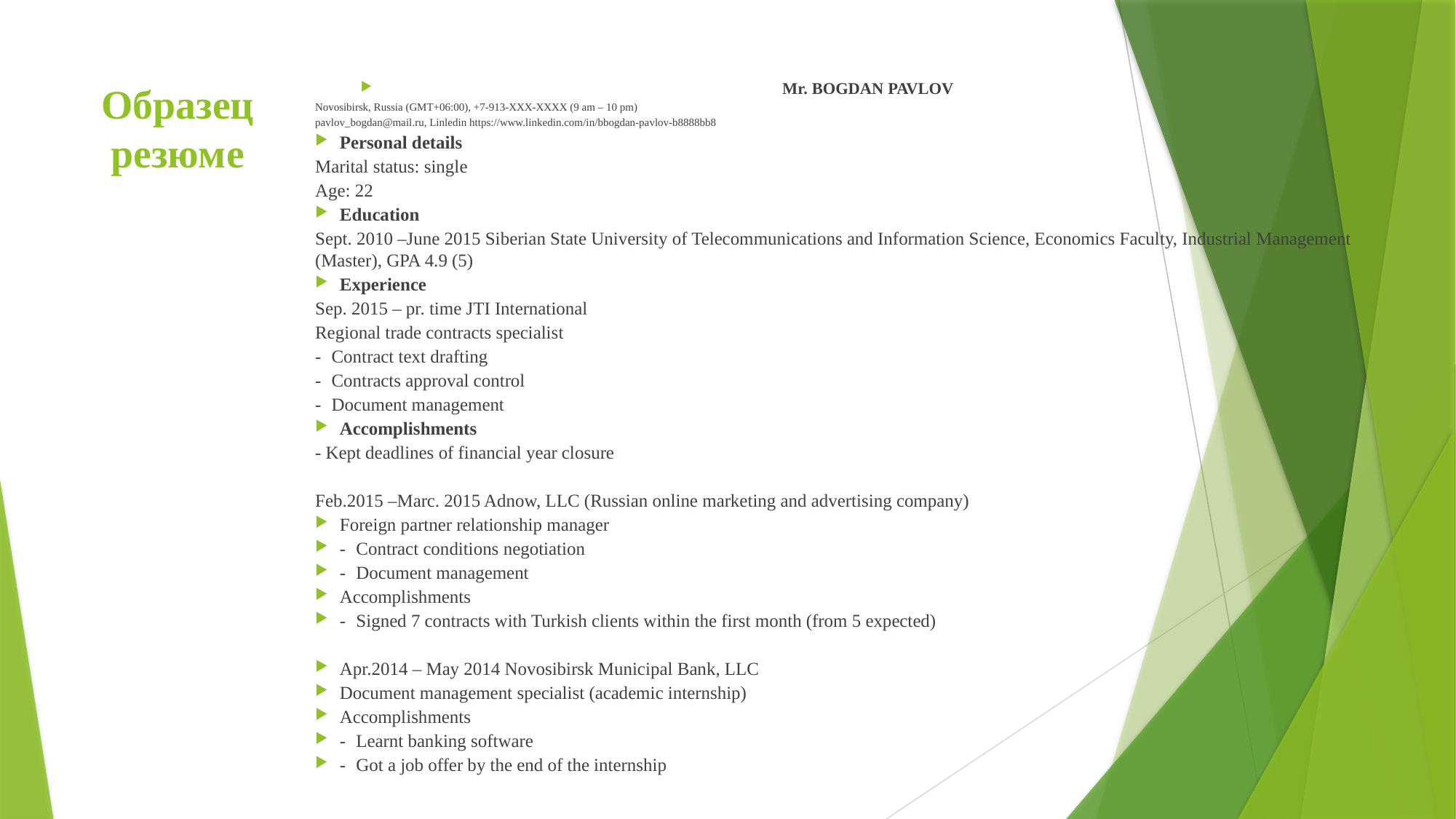

# Образец резюме
Mr. BOGDAN PAVLOV
Novosibirsk, Russia (GMT+06:00), +7-913-XXX-XXXX (9 am – 10 pm)
pavlov_bogdan@mail.ru, Linledin https://www.linkedin.com/in/bbogdan-pavlov-b8888bb8
Personal details
Marital status: single
Age: 22
Education
Sept. 2010 –June 2015 Siberian State University of Telecommunications and Information Science, Economics Faculty, Industrial Management (Master), GPA 4.9 (5)
Experience
Sep. 2015 – pr. time JTI International
Regional trade contracts specialist
-	Contract text drafting
-	Contracts approval control
-	Document management
Accomplishments
- Kept deadlines of financial year closure

Feb.2015 –Marc. 2015 Adnow, LLC (Russian online marketing and advertising company)
Foreign partner relationship manager
-	Contract conditions negotiation
-	Document management
Accomplishments
-	Signed 7 contracts with Turkish clients within the first month (from 5 expected)

Apr.2014 – May 2014 Novosibirsk Municipal Bank, LLC
Document management specialist (academic internship)
Accomplishments
-	Learnt banking software
-	Got a job offer by the end of the internship